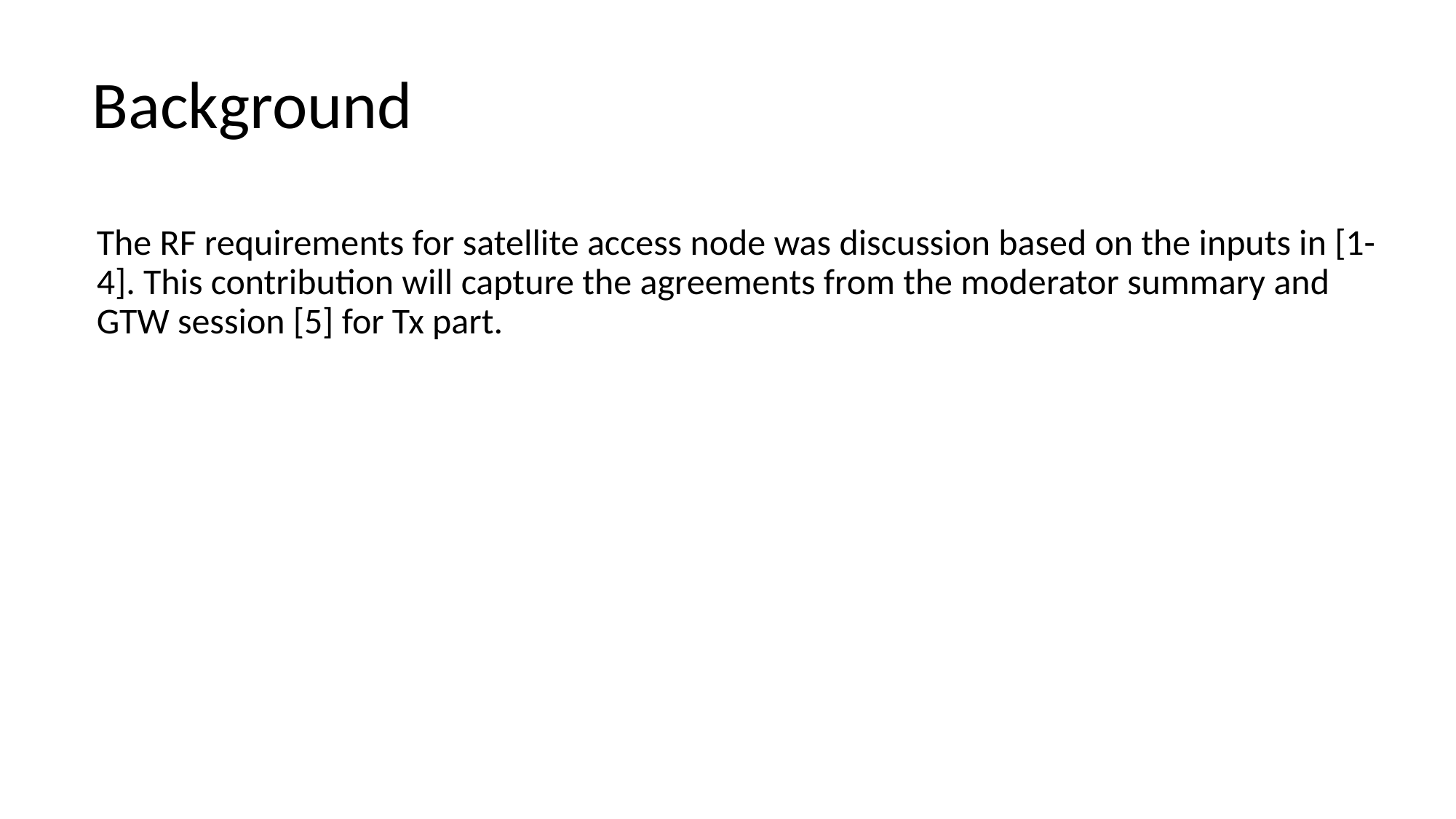

# Background
The RF requirements for satellite access node was discussion based on the inputs in [1-4]. This contribution will capture the agreements from the moderator summary and GTW session [5] for Tx part.